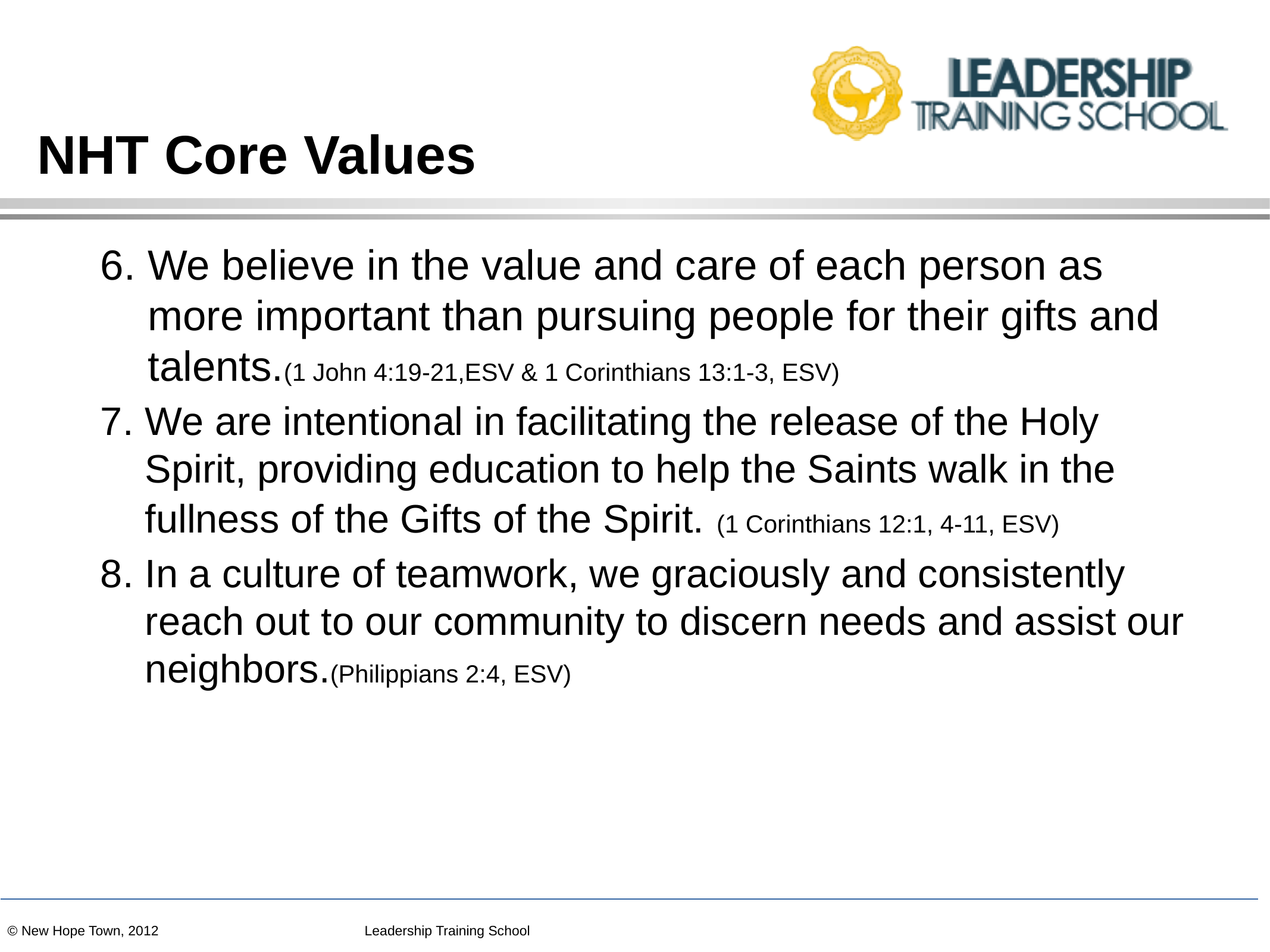

# NHT Core Values
We believe in the value and care of each person as more important than pursuing people for their gifts and talents.(1 John 4:19-21,ESV & 1 Corinthians 13:1-3, ESV)
We are intentional in facilitating the release of the Holy Spirit, providing education to help the Saints walk in the fullness of the Gifts of the Spirit. (1 Corinthians 12:1, 4-11, ESV)
In a culture of teamwork, we graciously and consistently reach out to our community to discern needs and assist our neighbors.(Philippians 2:4, ESV)
3